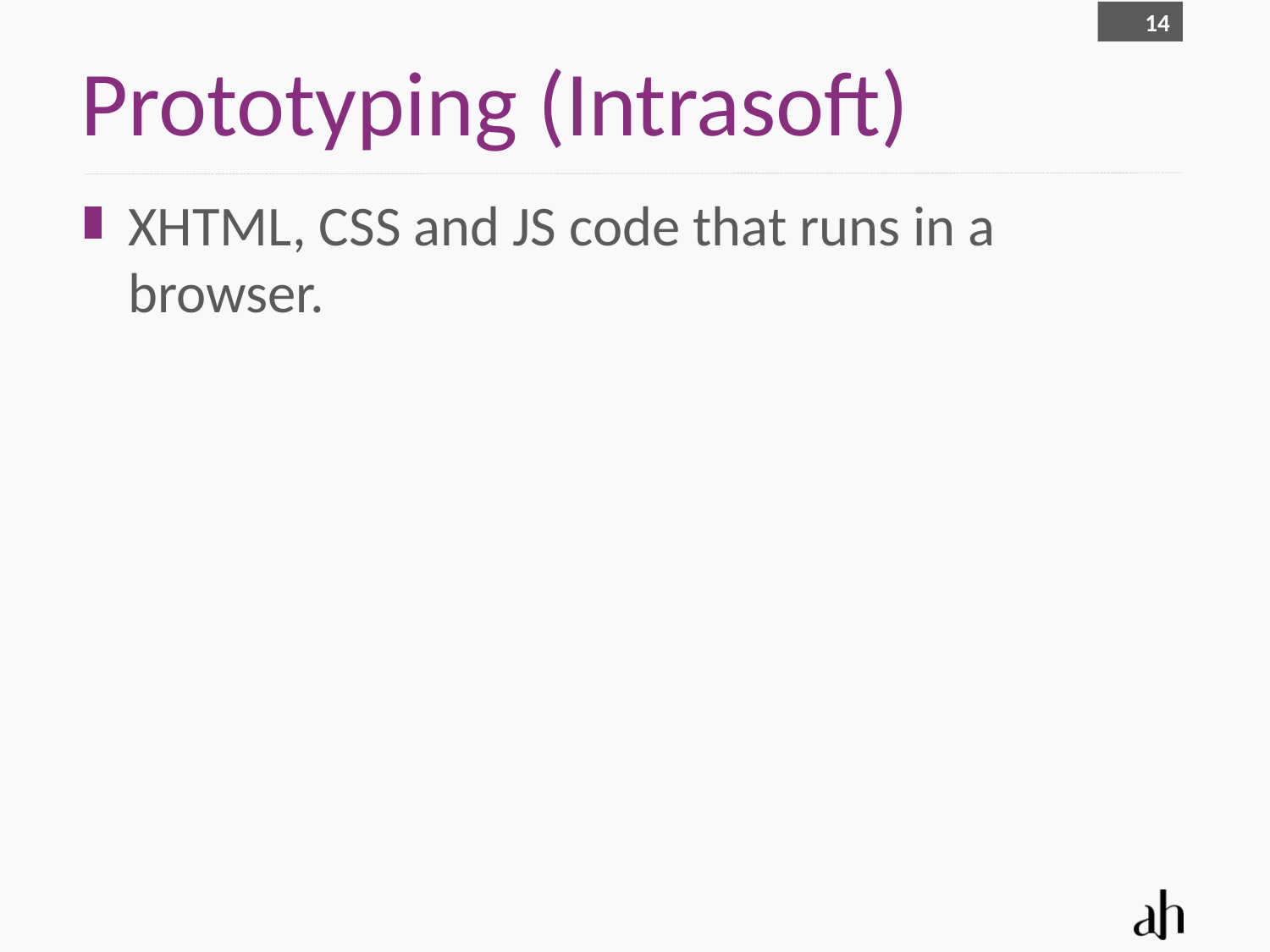

14
# Prototyping (Intrasoft)

XHTML, CSS and JS code that runs in a browser.